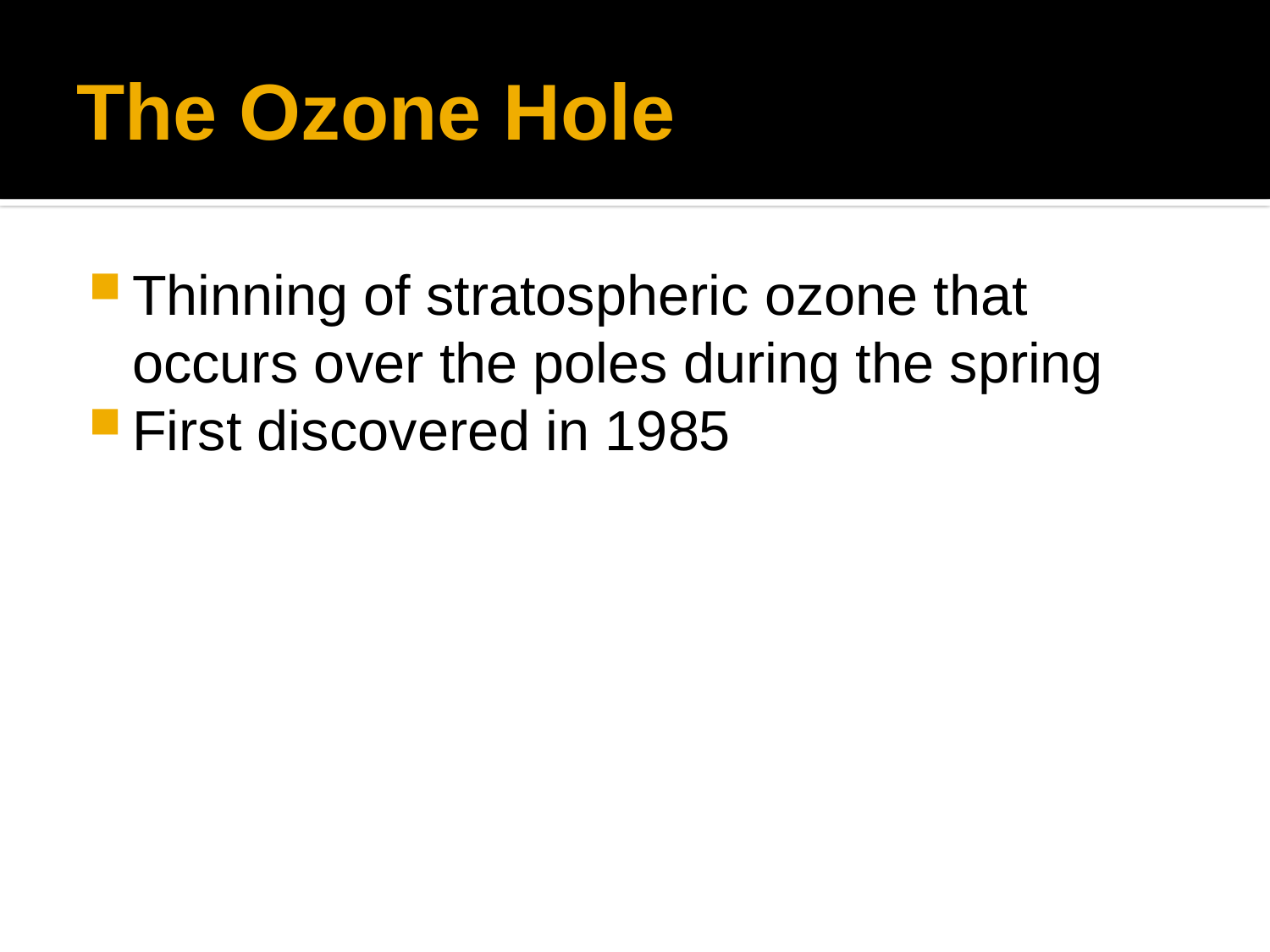

# The Ozone Hole
Thinning of stratospheric ozone that occurs over the poles during the spring
First discovered in 1985